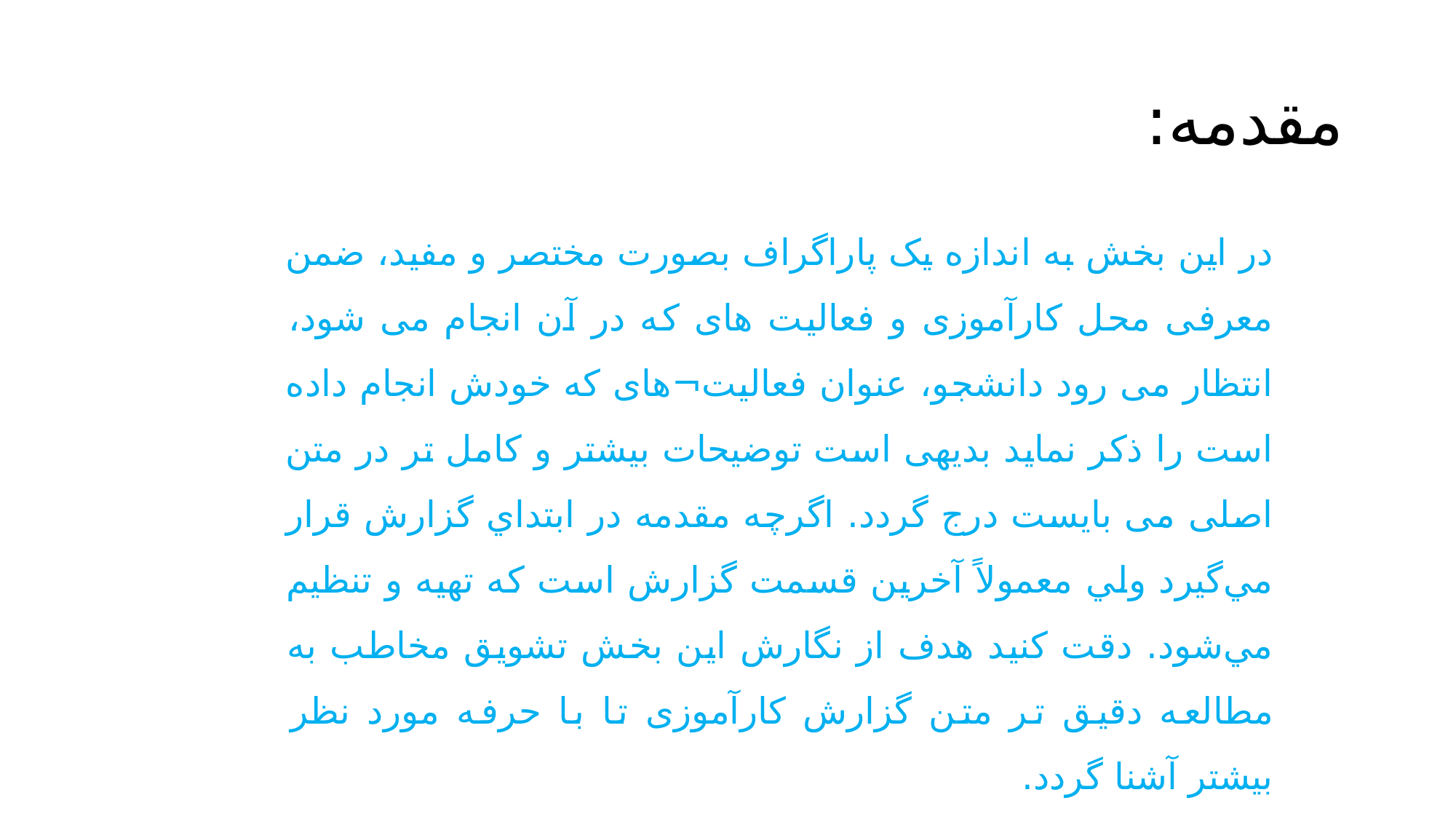

# مقدمه:
در این بخش به اندازه یک پاراگراف بصورت مختصر و مفید، ضمن معرفی محل کارآموزی و فعالیت های که در آن انجام می شود، انتظار می رود دانشجو، عنوان فعالیت¬های که خودش انجام داده است را ذکر نماید بدیهی است توضیحات بیشتر و کامل تر در متن اصلی می بایست درج گردد. اگرچه مقدمه در ابتداي گزارش قرار مي‌گيرد ولي معمولاً آخرين قسمت گزارش است كه تهيه و تنظيم مي‌شود. دقت کنید هدف از نگارش این بخش تشویق مخاطب به مطالعه دقیق تر متن گزارش کارآموزی تا با حرفه مورد نظر بیشتر آشنا گردد.